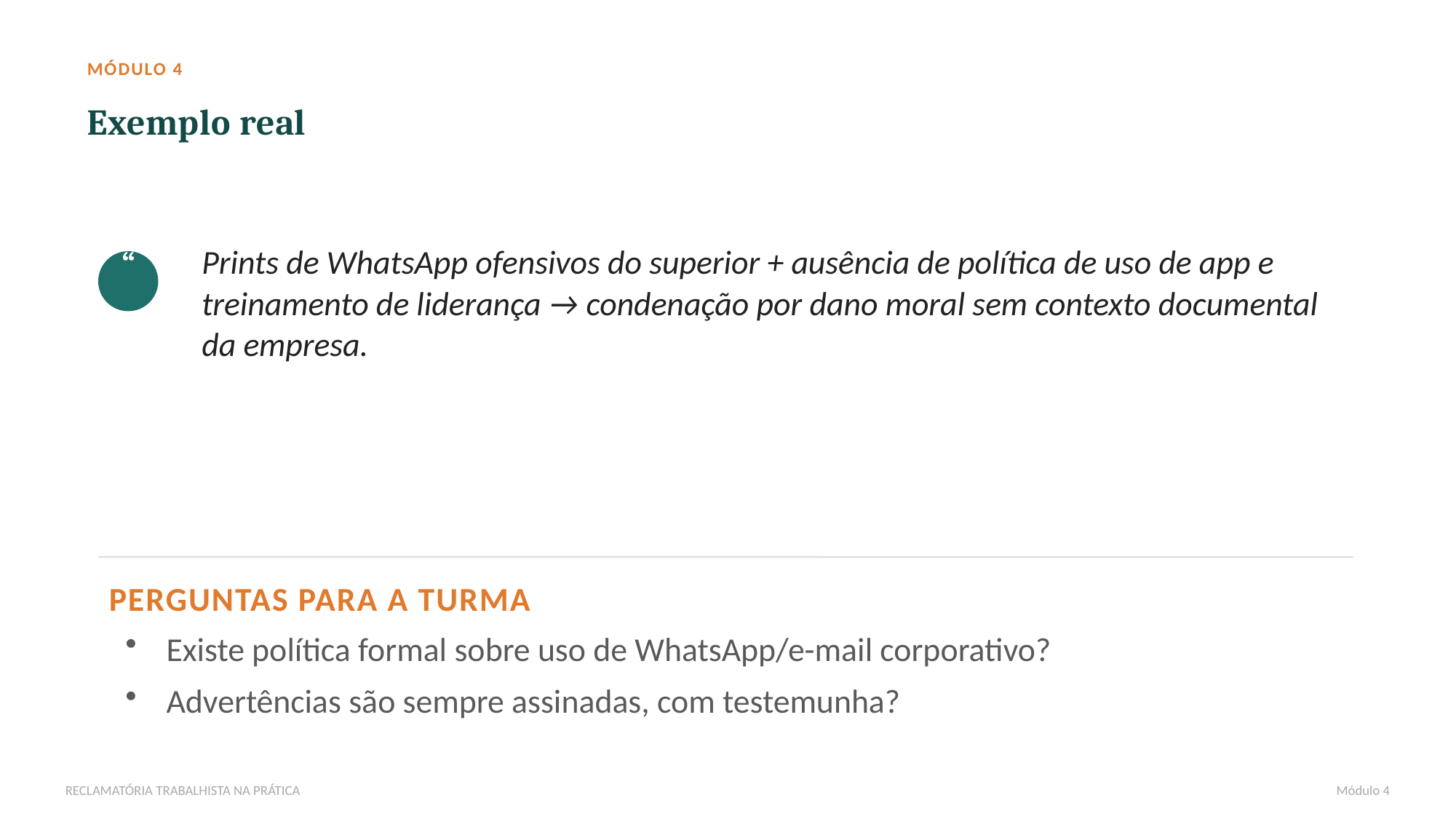

MÓDULO 4
Exemplo real
“
Prints de WhatsApp ofensivos do superior + ausência de política de uso de app e treinamento de liderança → condenação por dano moral sem contexto documental da empresa.

PERGUNTAS PARA A TURMA
Existe política formal sobre uso de WhatsApp/e-mail corporativo?
Advertências são sempre assinadas, com testemunha?
RECLAMATÓRIA TRABALHISTA NA PRÁTICA
Módulo 4